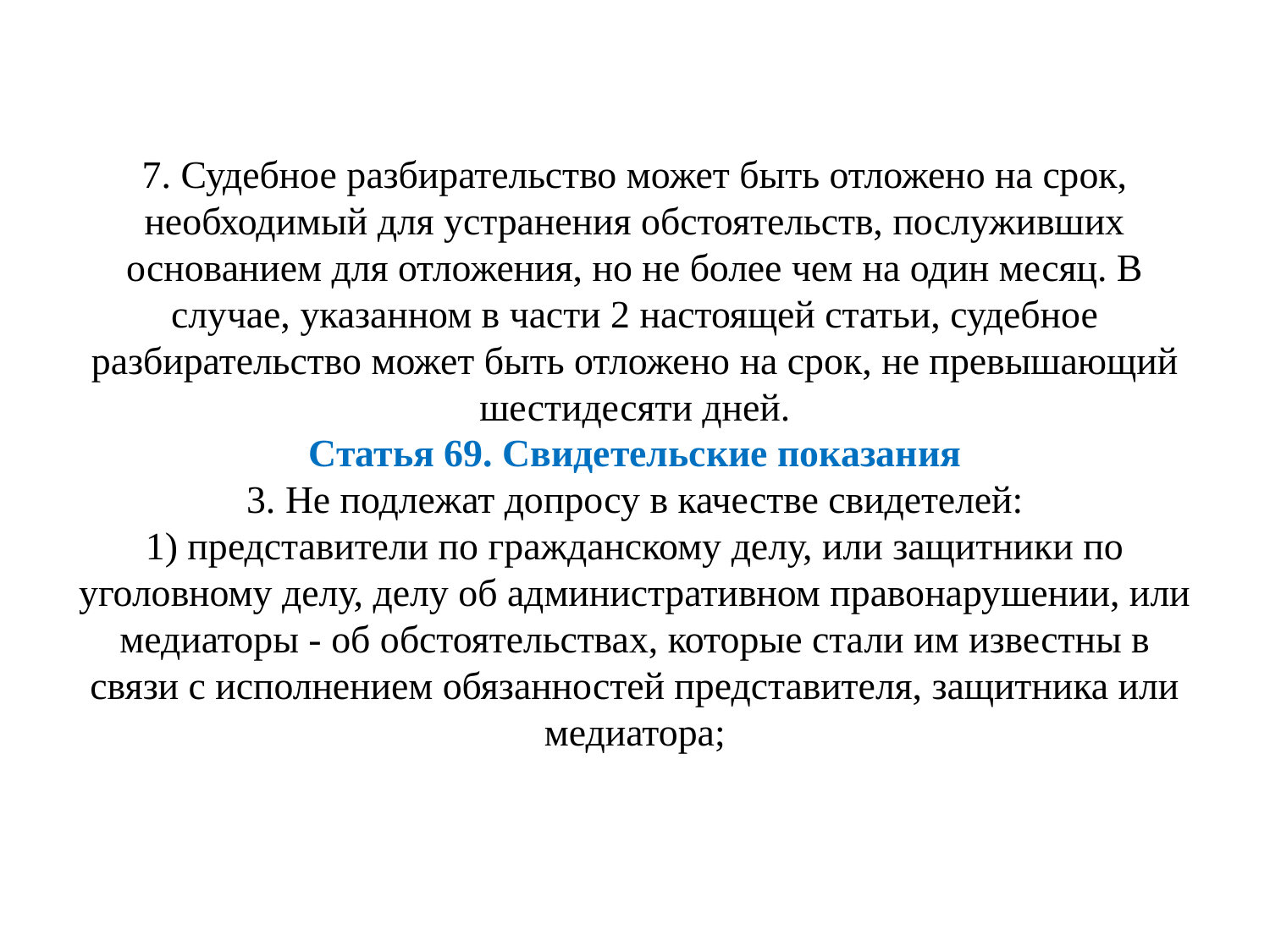

# 7. Судебное разбирательство может быть отложено на срок, необходимый для устранения обстоятельств, послуживших основанием для отложения, но не более чем на один месяц. В случае, указанном в части 2 настоящей статьи, судебное разбирательство может быть отложено на срок, не превышающий шестидесяти дней. Статья 69. Свидетельские показания 3. Не подлежат допросу в качестве свидетелей: 1) представители по гражданскому делу, или защитники по уголовному делу, делу об административном правонарушении, или медиаторы - об обстоятельствах, которые стали им известны в связи с исполнением обязанностей представителя, защитника или медиатора;